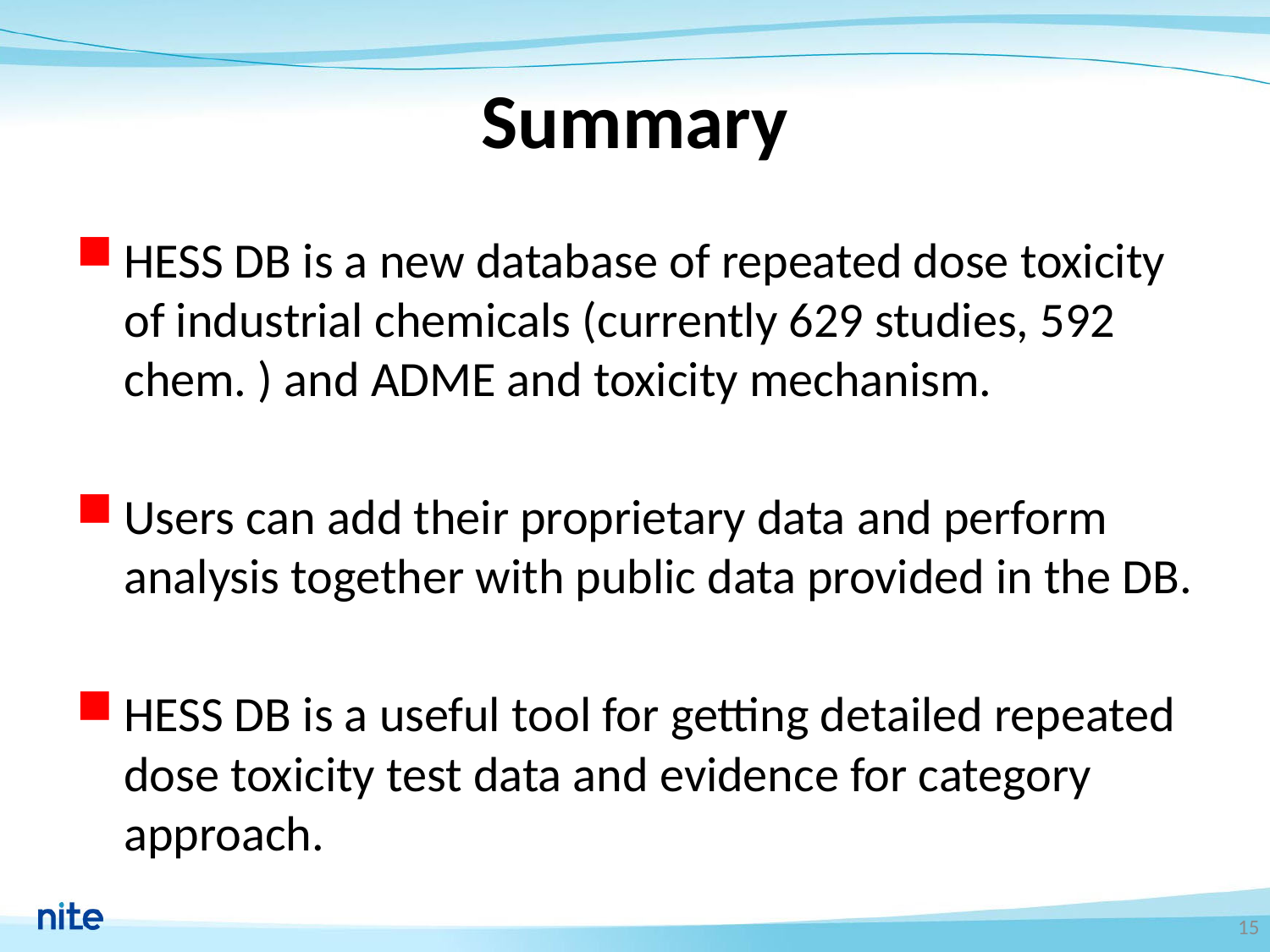

# Summary
HESS DB is a new database of repeated dose toxicity of industrial chemicals (currently 629 studies, 592 chem. ) and ADME and toxicity mechanism.

Users can add their proprietary data and perform analysis together with public data provided in the DB.

HESS DB is a useful tool for getting detailed repeated dose toxicity test data and evidence for category approach.

15